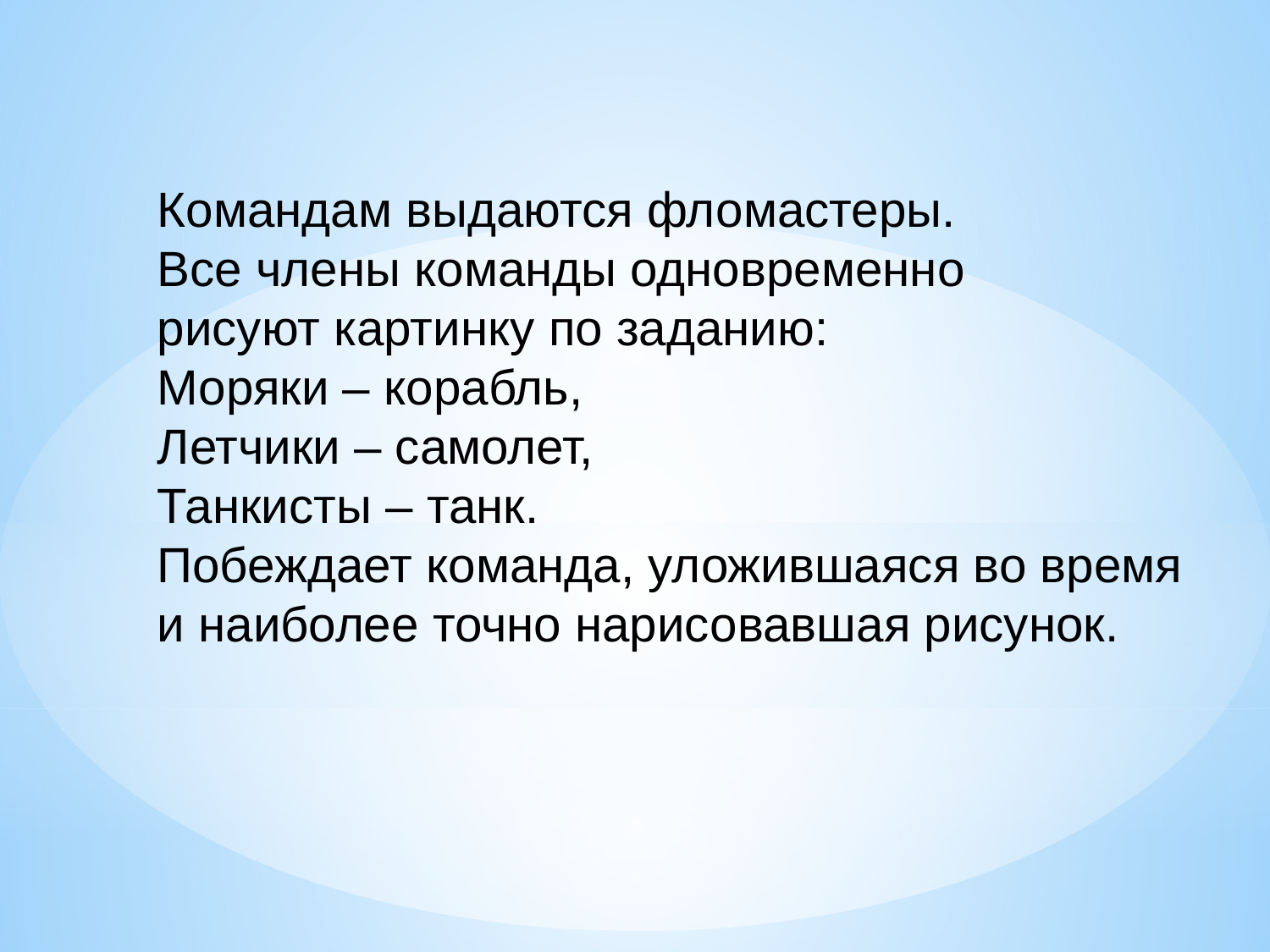

Командам выдаются фломастеры.
Все члены команды одновременно
рисуют картинку по заданию:
Моряки – корабль,
Летчики – самолет,
Танкисты – танк.
Побеждает команда, уложившаяся во время
и наиболее точно нарисовавшая рисунок.